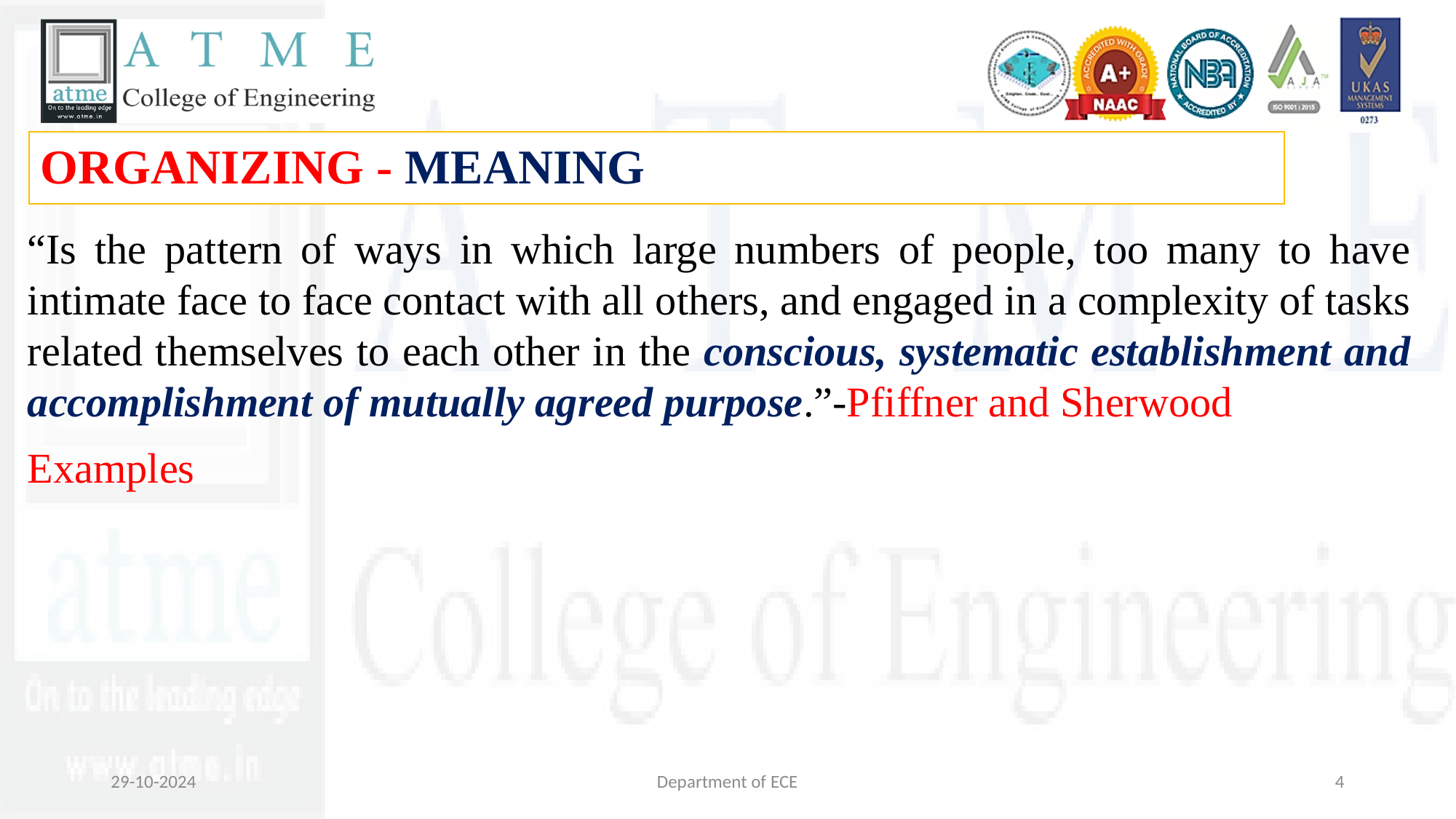

# ORGANIZING - MEANING
“Is the pattern of ways in which large numbers of people, too many to have intimate face to face contact with all others, and engaged in a complexity of tasks related themselves to each other in the conscious, systematic establishment and accomplishment of mutually agreed purpose.”-Pfiffner and Sherwood
Examples

29-10-2024
Department of ECE
4